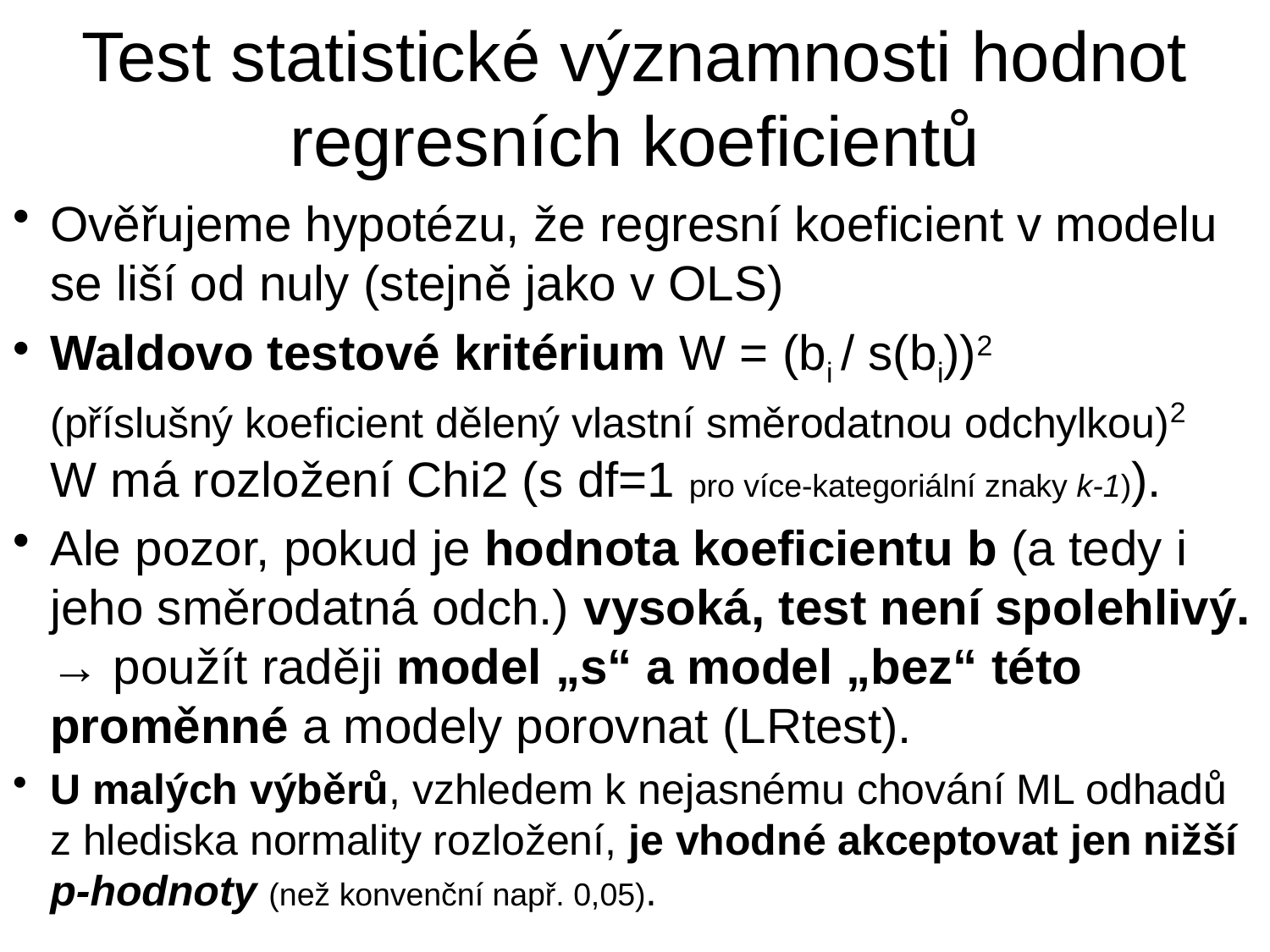

# Test statistické významnosti hodnot regresních koeficientů
Ověřujeme hypotézu, že regresní koeficient v modelu se liší od nuly (stejně jako v OLS)
Waldovo testové kritérium W = (bi / s(bi))2
(příslušný koeficient dělený vlastní směrodatnou odchylkou)2
W má rozložení Chi2 (s df=1 pro více-kategoriální znaky k-1)).
Ale pozor, pokud je hodnota koeficientu b (a tedy i jeho směrodatná odch.) vysoká, test není spolehlivý.
→ použít raději model „s“ a model „bez“ této proměnné a modely porovnat (LRtest).
U malých výběrů, vzhledem k nejasnému chování ML odhadů z hlediska normality rozložení, je vhodné akceptovat jen nižší p-hodnoty (než konvenční např. 0,05).